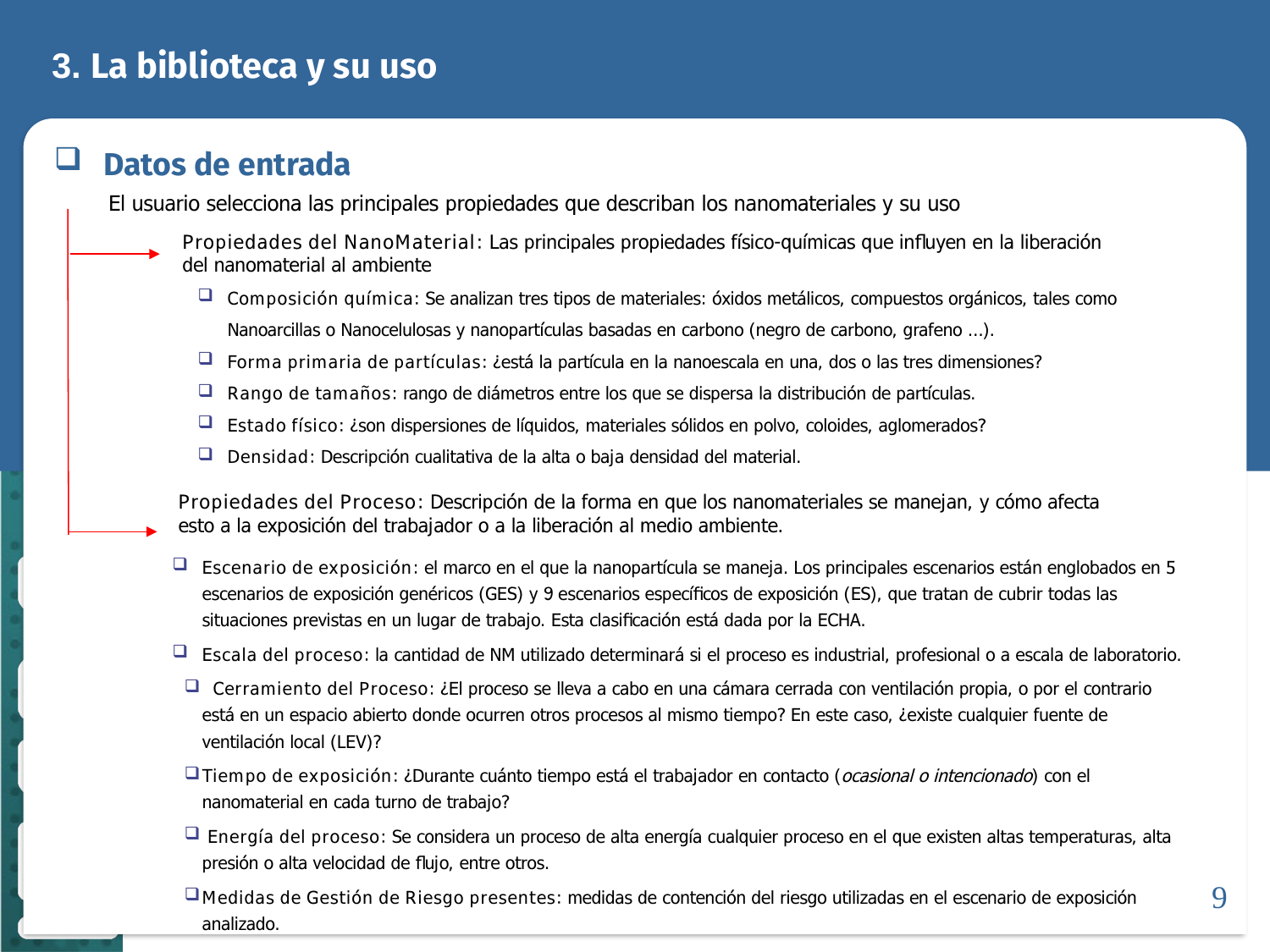

3. La biblioteca y su uso

Datos de entrada
El usuario selecciona las principales propiedades que describan los nanomateriales y su uso
Propiedades del NanoMaterial: Las principales propiedades físico-químicas que influyen en la liberación del nanomaterial al ambiente
Composición química: Se analizan tres tipos de materiales: óxidos metálicos, compuestos orgánicos, tales como Nanoarcillas o Nanocelulosas y nanopartículas basadas en carbono (negro de carbono, grafeno ...).
Forma primaria de partículas: ¿está la partícula en la nanoescala en una, dos o las tres dimensiones?
Rango de tamaños: rango de diámetros entre los que se dispersa la distribución de partículas.
Estado físico: ¿son dispersiones de líquidos, materiales sólidos en polvo, coloides, aglomerados?
Densidad: Descripción cualitativa de la alta o baja densidad del material.

Propiedades del Proceso: Descripción de la forma en que los nanomateriales se manejan, y cómo afecta esto a la exposición del trabajador o a la liberación al medio ambiente.

Escenario de exposición: el marco en el que la nanopartícula se maneja. Los principales escenarios están englobados en 5 escenarios de exposición genéricos (GES) y 9 escenarios específicos de exposición (ES), que tratan de cubrir todas las situaciones previstas en un lugar de trabajo. Esta clasificación está dada por la ECHA.
Escala del proceso: la cantidad de NM utilizado determinará si el proceso es industrial, profesional o a escala de laboratorio.
  Cerramiento del Proceso: ¿El proceso se lleva a cabo en una cámara cerrada con ventilación propia, o por el contrario está en un espacio abierto donde ocurren otros procesos al mismo tiempo? En este caso, ¿existe cualquier fuente de ventilación local (LEV)?
Tiempo de exposición: ¿Durante cuánto tiempo está el trabajador en contacto (ocasional o intencionado) con el nanomaterial en cada turno de trabajo?
 Energía del proceso: Se considera un proceso de alta energía cualquier proceso en el que existen altas temperaturas, alta presión o alta velocidad de flujo, entre otros.
Medidas de Gestión de Riesgo presentes: medidas de contención del riesgo utilizadas en el escenario de exposición analizado.
9